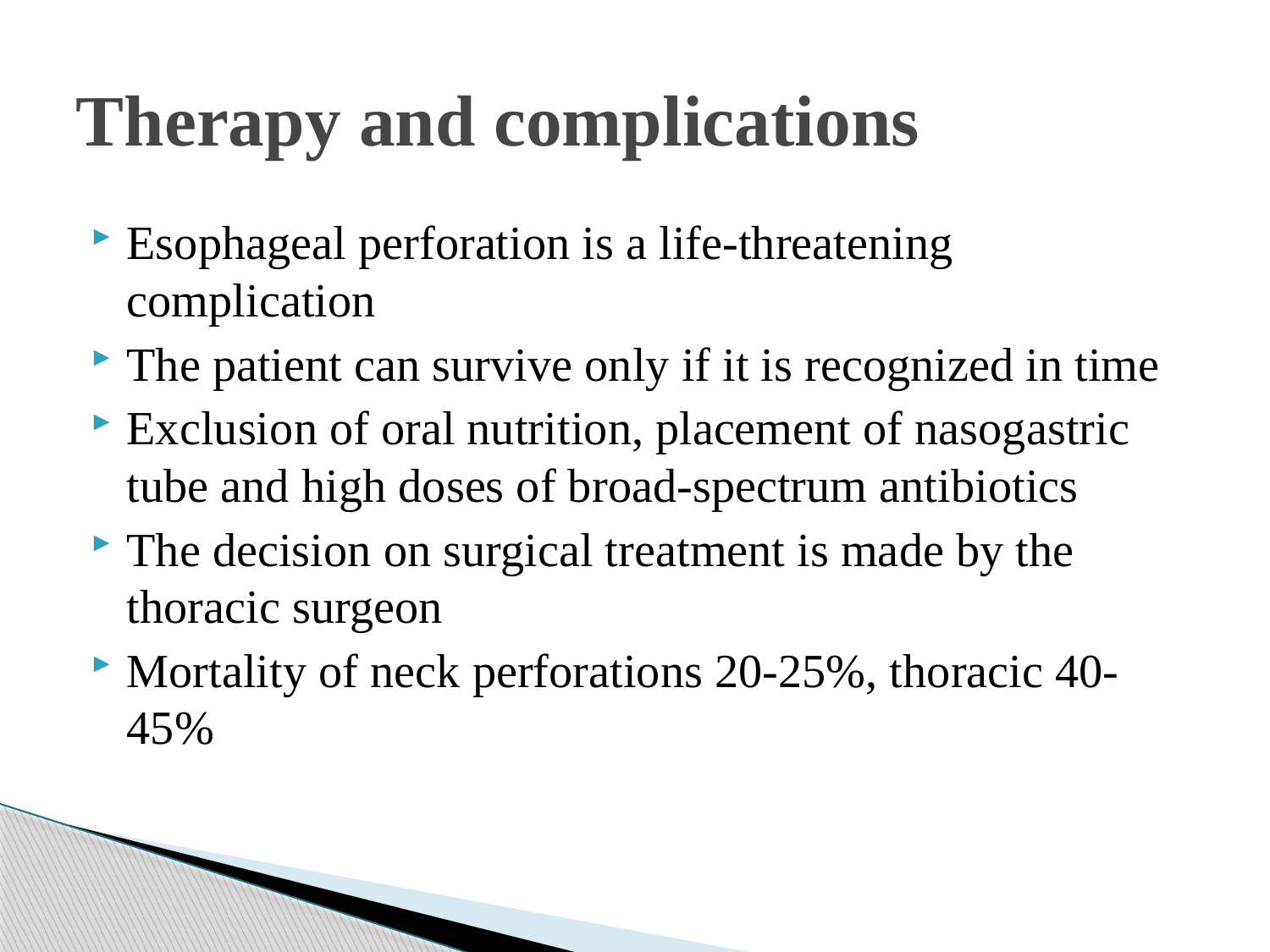

# Therapy and complications
Esophageal perforation is a life-threatening complication
The patient can survive only if it is recognized in time
Exclusion of oral nutrition, placement of nasogastric tube and high doses of broad-spectrum antibiotics
The decision on surgical treatment is made by the thoracic surgeon
Mortality of neck perforations 20-25%, thoracic 40-45%